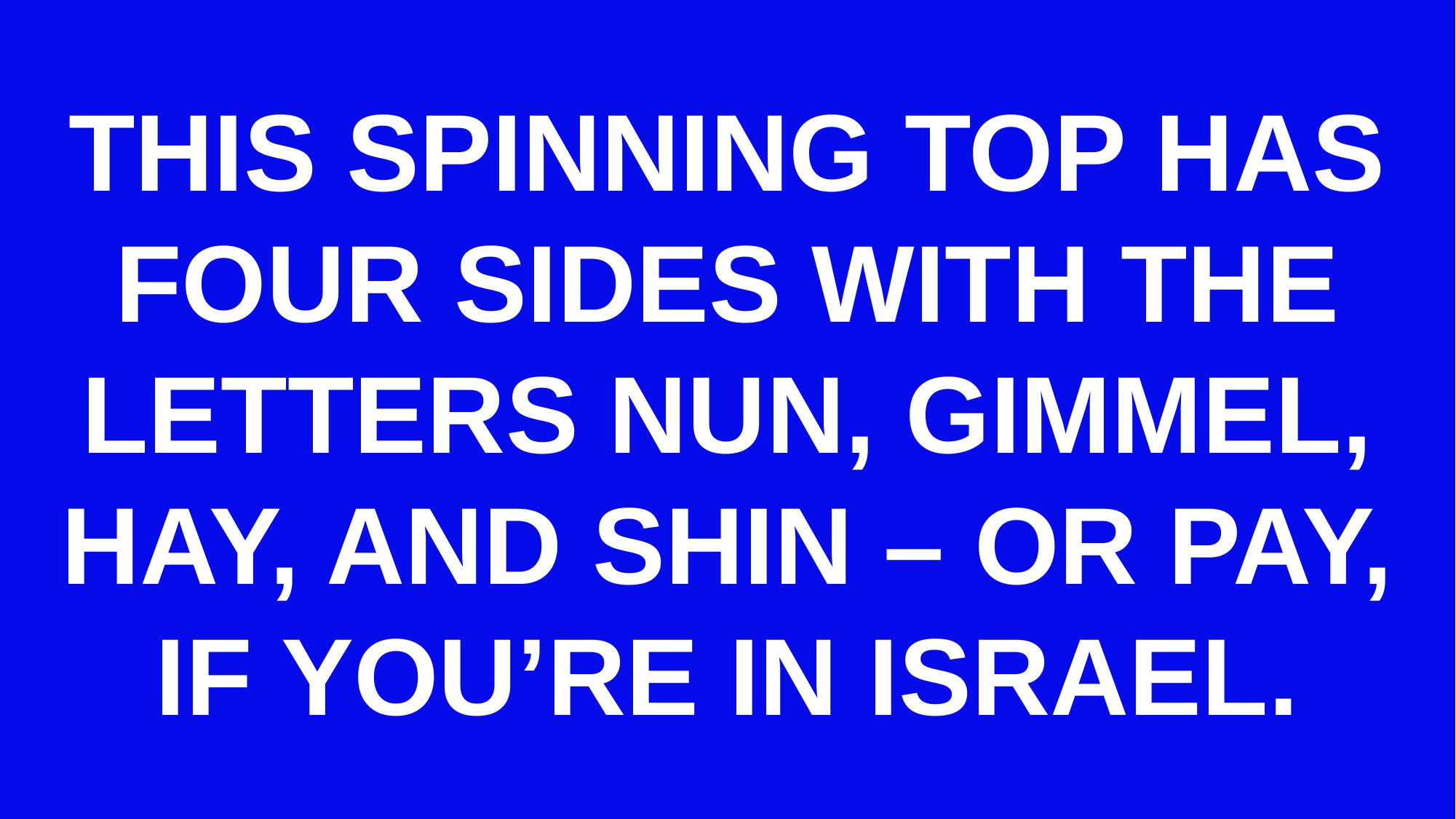

THIS SPINNING TOP HAS FOUR SIDES WITH THE LETTERS NUN, GIMMEL, HAY, AND SHIN – OR PAY, IF YOU’RE IN ISRAEL.